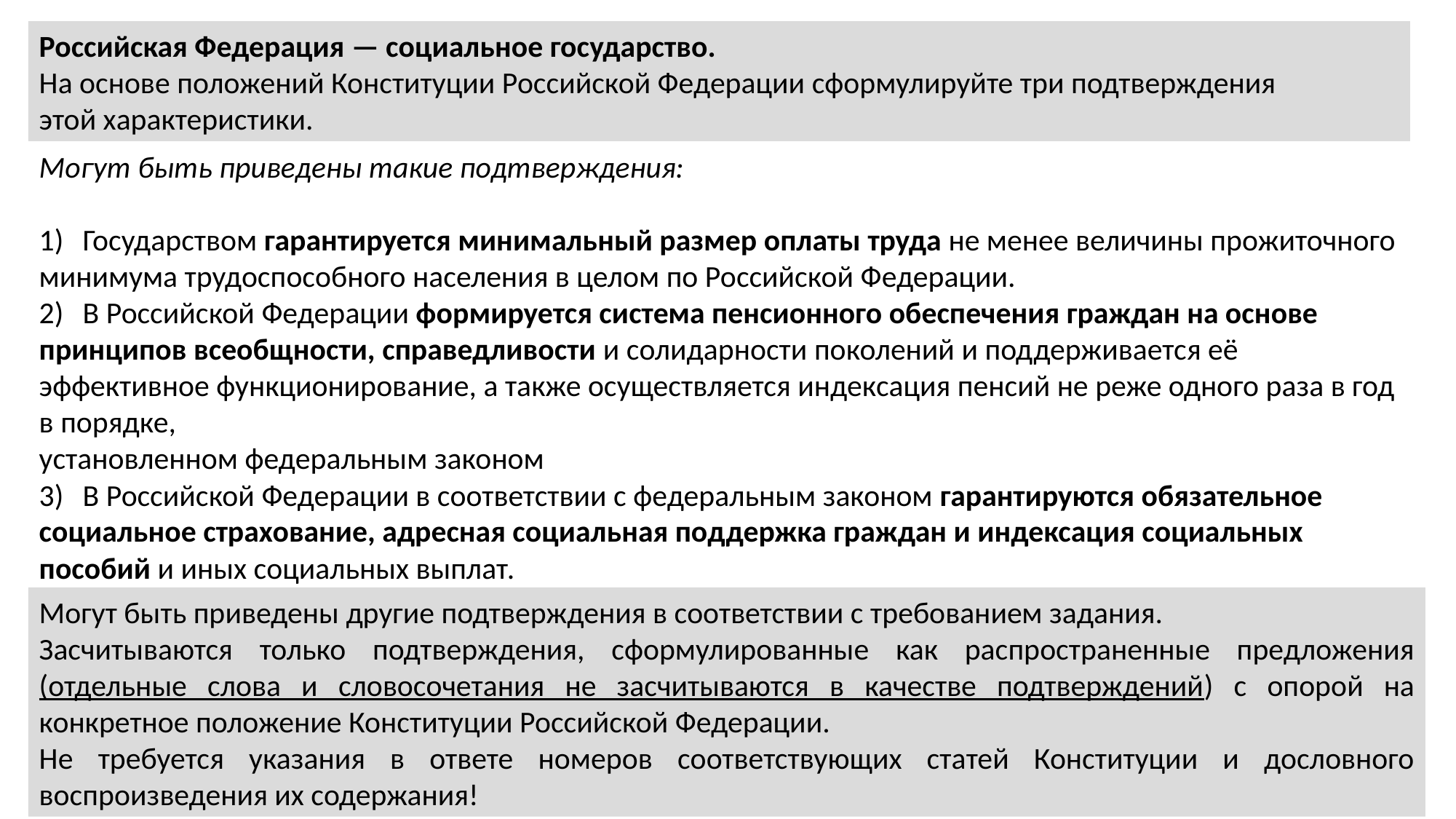

Российская Федерация — социальное государство.
На основе положений Конституции Российской Федерации сформулируйте три подтверждения
этой характеристики.
Могут быть приведены такие подтверждения:

1)	Государством гарантируется минимальный размер оплаты труда не менее величины прожиточного
минимума трудоспособного населения в целом по Российской Федерации.
2)	В Российской Федерации формируется система пенсионного обеспечения граждан на основе принципов всеобщности, справедливости и солидарности поколений и поддерживается её эффективное функционирование, а также осуществляется индексация пенсий не реже одного раза в год в порядке,
установленном федеральным законом
3)	В Российской Федерации в соответствии с федеральным законом гарантируются обязательное социальное страхование, адресная социальная поддержка граждан и индексация социальных пособий и иных социальных выплат.

Могут быть приведены другие подтверждения в соответствии с требованием задания.
Засчитываются только подтверждения, сформулированные как распространенные предложения (отдельные слова и словосочетания не засчитываются в качестве подтверждений) с опорой на конкретное положение Конституции Российской Федерации.
Не требуется указания в ответе номеров соответствующих статей Конституции и дословного воспроизведения их содержания!